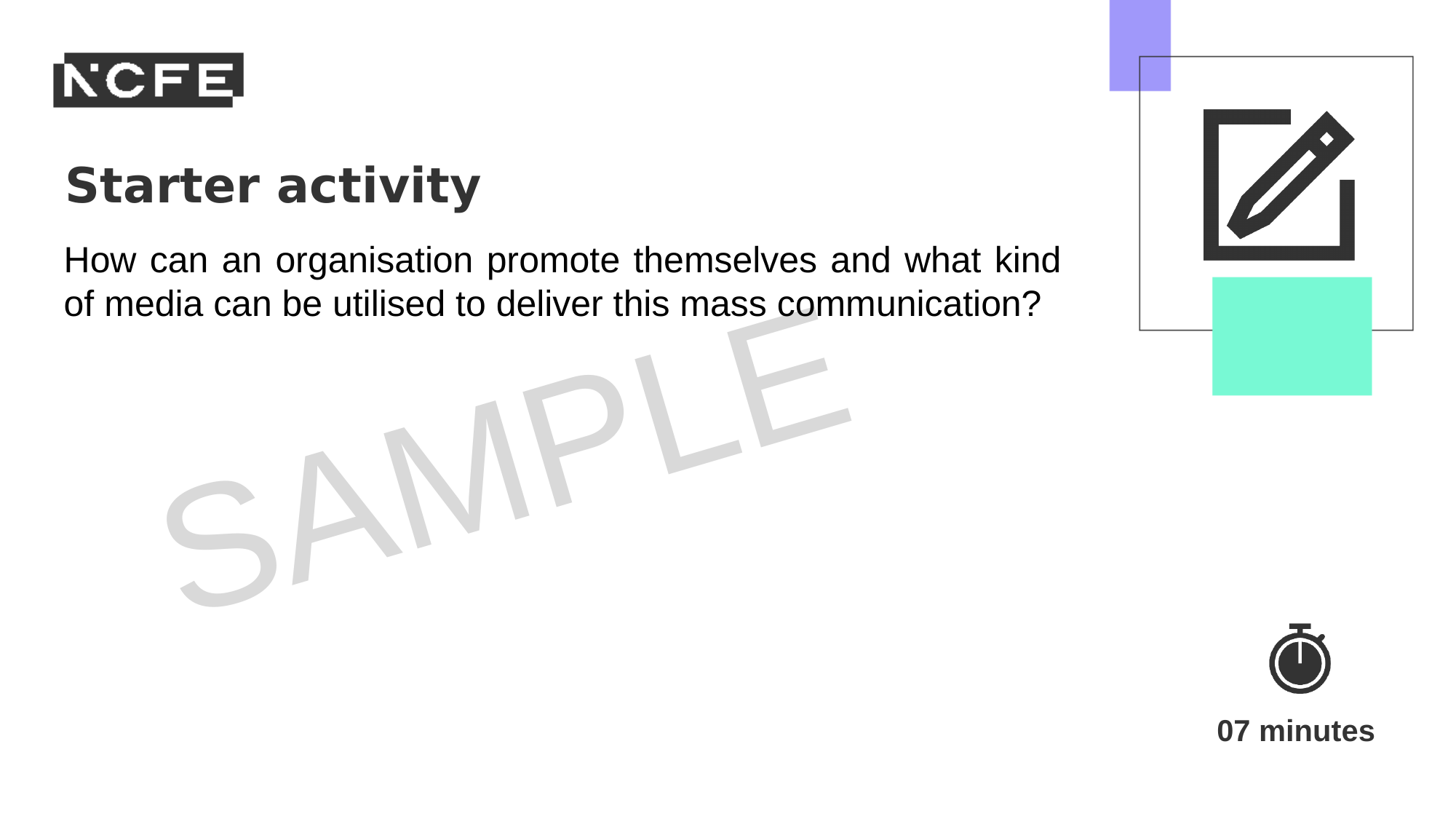

How can an organisation promote themselves and what kind of media can be utilised to deliver this mass communication?

07 minutes